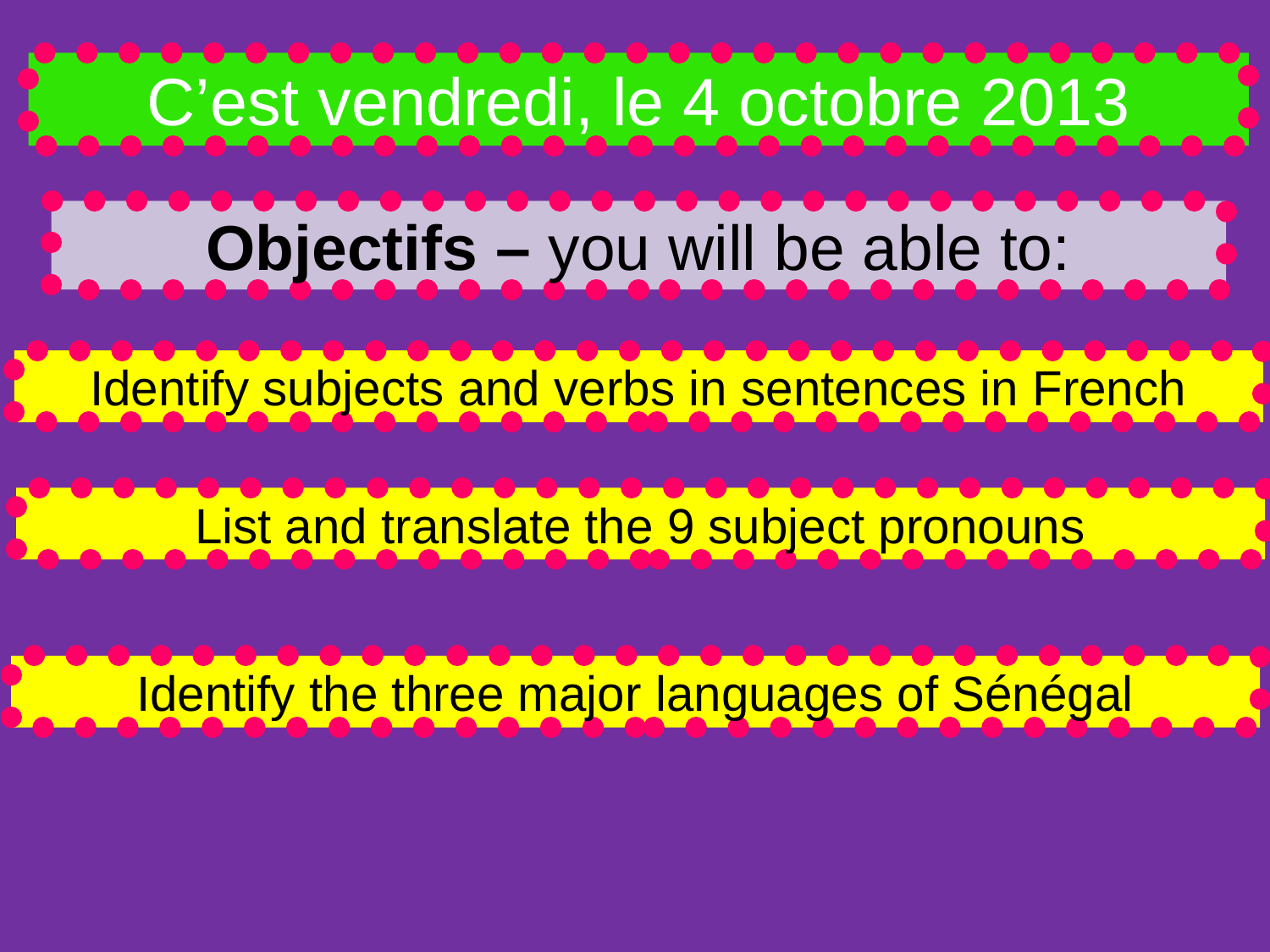

C’est vendredi, le 4 octobre 2013
Objectifs – you will be able to:
Identify subjects and verbs in sentences in French
List and translate the 9 subject pronouns
Identify the three major languages of Sénégal